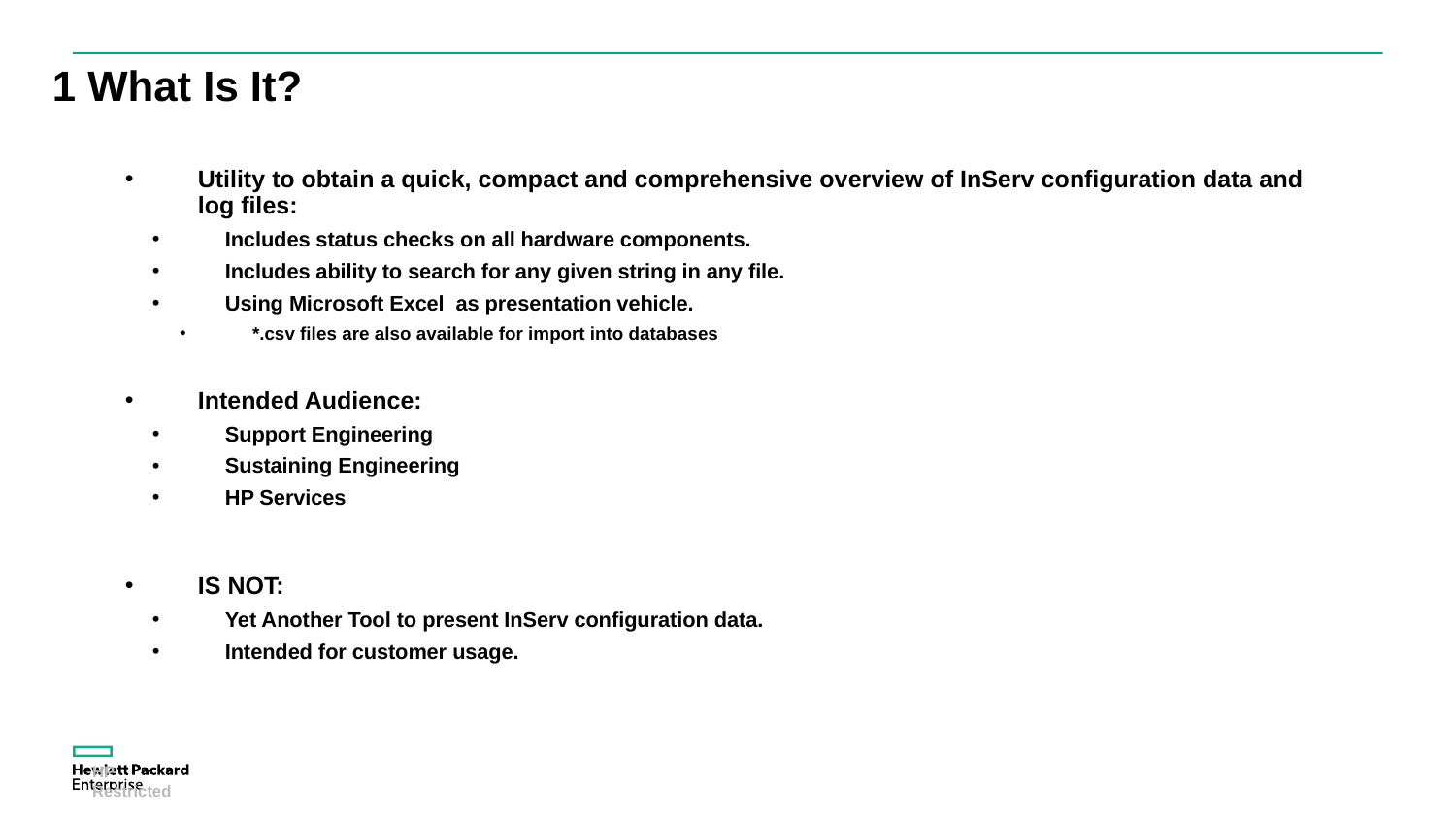

# 1 What Is It?
Utility to obtain a quick, compact and comprehensive overview of InServ configuration data and log files:
Includes status checks on all hardware components.
Includes ability to search for any given string in any file.
Using Microsoft Excel  as presentation vehicle.
*.csv files are also available for import into databases

Intended Audience:
Support Engineering
Sustaining Engineering
HP Services

IS NOT:
Yet Another Tool to present InServ configuration data.
Intended for customer usage.